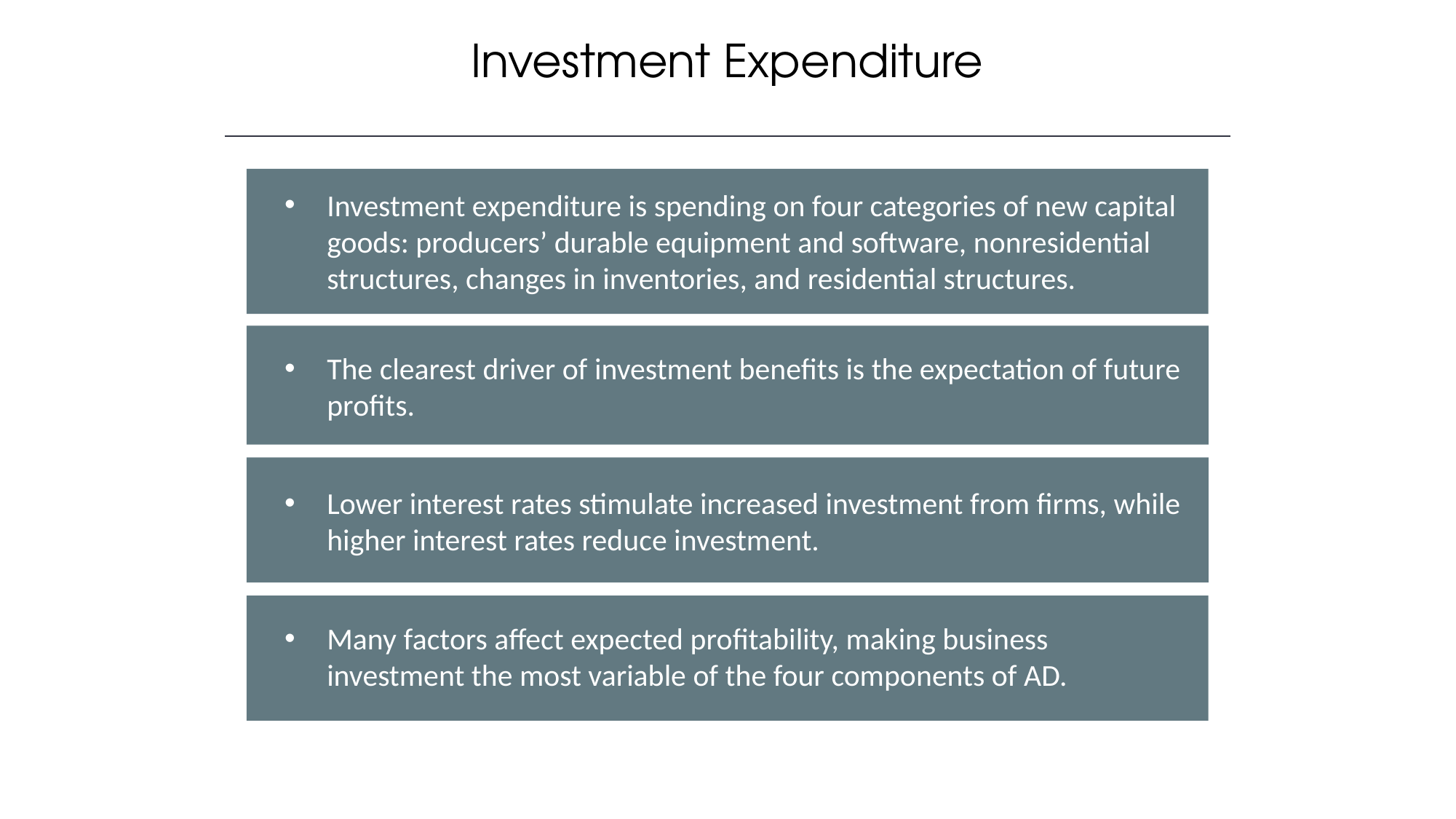

Investment Expenditure
HAWKES LEARNING

Investment expenditure is spending on four categories of new capital goods: producers’ durable equipment and software, nonresidential structures, changes in inventories, and residential structures.

The clearest driver of investment benefits is the expectation of future profits.

Lower interest rates stimulate increased investment from firms, while higher interest rates reduce investment.
The CPI is subject to two types of bias: substitution bias and quality/new goods bias.

Many factors affect expected profitability, making business investment the most variable of the four components of AD.
Both substitution bias and quality/new goods bias tend to overstate the negative impact of inflation on consumers.